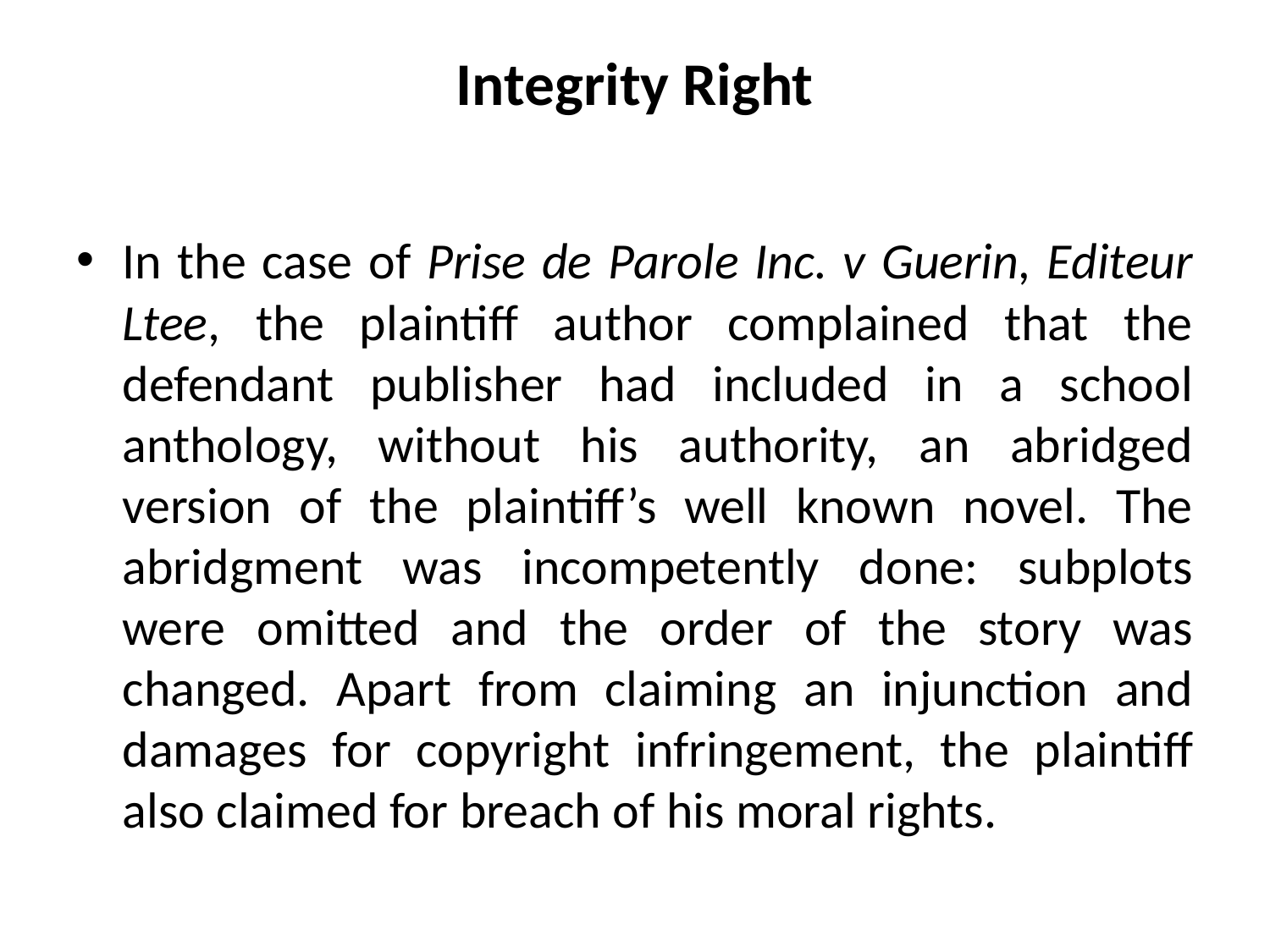

# Integrity Right
In the case of Prise de Parole Inc. v Guerin, Editeur Ltee, the plaintiff author complained that the defendant publisher had included in a school anthology, without his authority, an abridged version of the plaintiff’s well known novel. The abridgment was incompetently done: subplots were omitted and the order of the story was changed. Apart from claiming an injunction and damages for copyright infringement, the plaintiff also claimed for breach of his moral rights.